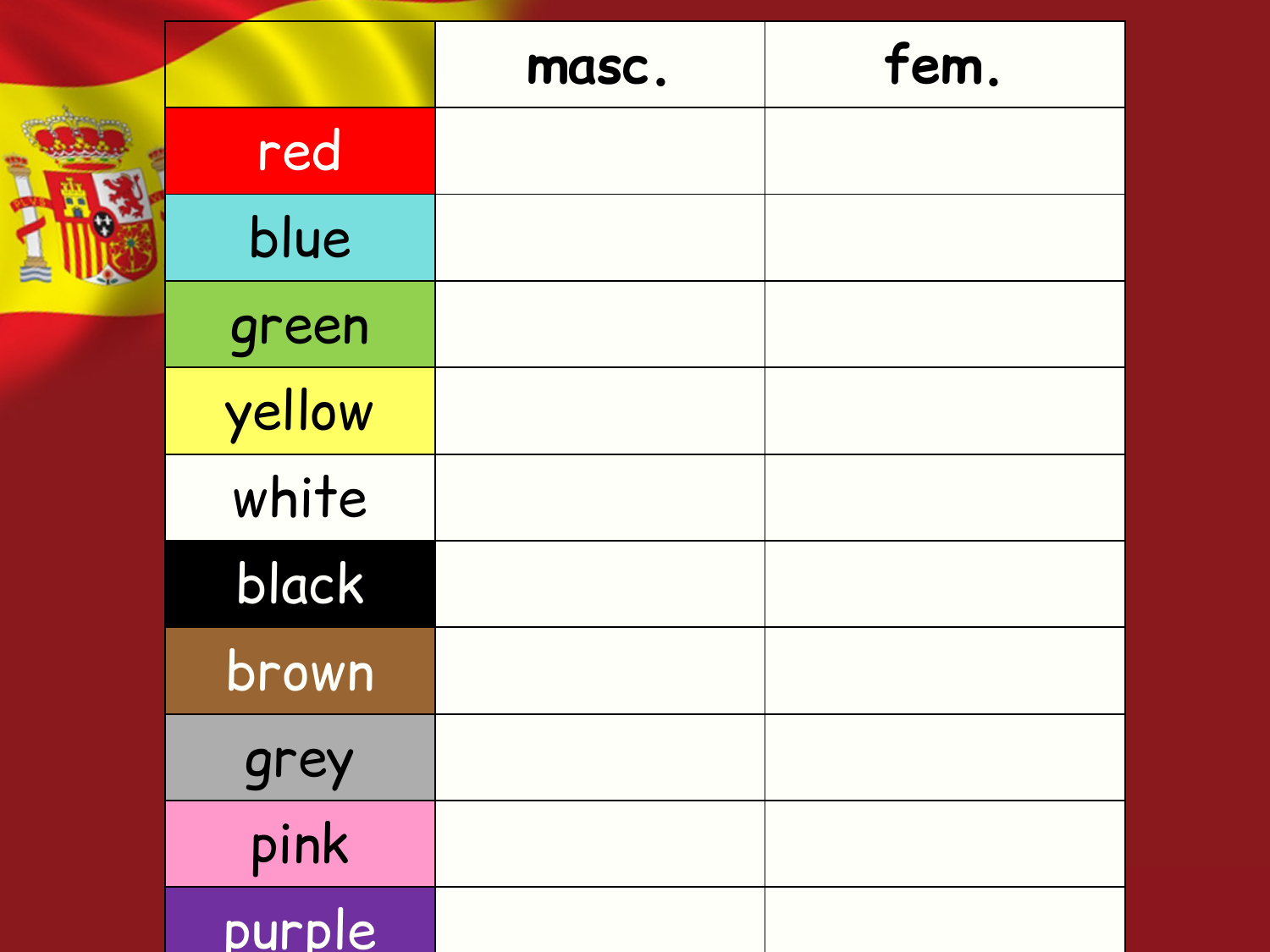

|  | masc. | fem. |
| --- | --- | --- |
| red |  |  |
| blue |  |  |
| green |  |  |
| yellow |  |  |
| white |  |  |
| black |  |  |
| brown |  |  |
| grey |  |  |
| pink |  |  |
| purple |  |  |
| orange |  |  |